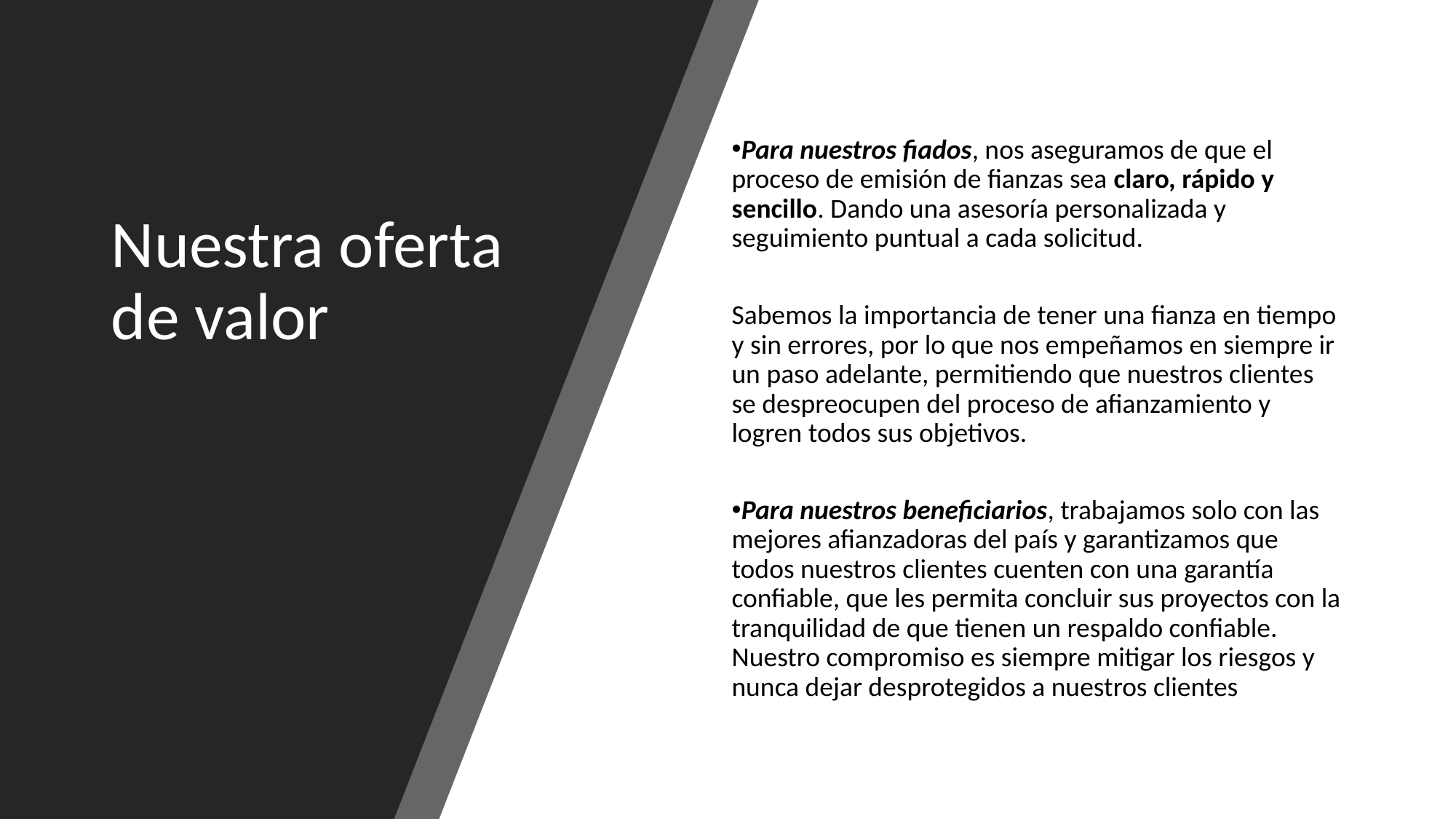

# Nuestra oferta de valor

Para nuestros fiados, nos aseguramos de que el proceso de emisión de fianzas sea claro, rápido y sencillo. Dando una asesoría personalizada y seguimiento puntual a cada solicitud.

Sabemos la importancia de tener una fianza en tiempo y sin errores, por lo que nos empeñamos en siempre ir un paso adelante, permitiendo que nuestros clientes se despreocupen del proceso de afianzamiento y logren todos sus objetivos.

Para nuestros beneficiarios, trabajamos solo con las mejores afianzadoras del país y garantizamos que todos nuestros clientes cuenten con una garantía confiable, que les permita concluir sus proyectos con la tranquilidad de que tienen un respaldo confiable. Nuestro compromiso es siempre mitigar los riesgos y nunca dejar desprotegidos a nuestros clientes
4